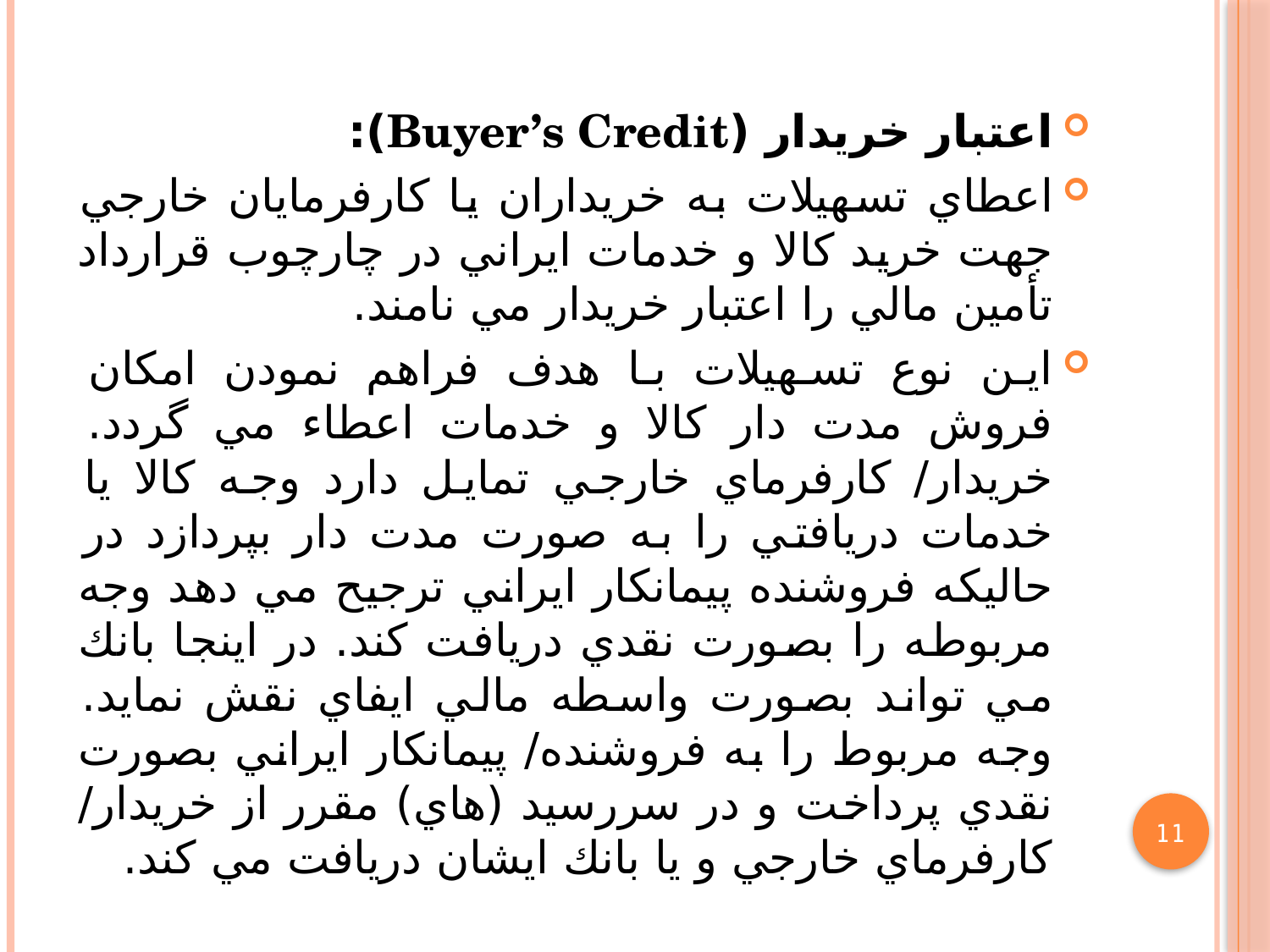

اعتبار خريدار (Buyer’s Credit):
اعطاي تسهيلات به خريداران يا كارفرمايان خارجي جهت خريد كالا و خدمات ايراني در چارچوب قرارداد تأمين مالي را اعتبار خريدار مي نامند.
اين نوع تسهيلات با هدف فراهم نمودن امكان فروش مدت دار كالا و خدمات اعطاء مي گردد. خريدار/ كارفرماي خارجي تمايل دارد وجه كالا يا خدمات دريافتي را به صورت مدت دار بپردازد در حاليكه فروشنده پيمانكار ايراني ترجيح مي دهد وجه مربوطه را بصورت نقدي دريافت كند. در اينجا بانك مي تواند بصورت واسطه مالي ايفاي نقش نمايد. وجه مربوط را به فروشنده/ پيمانكار ايراني بصورت نقدي پرداخت و در سررسيد (هاي) مقرر از خريدار/ كارفرماي خارجي و يا بانك ايشان دريافت مي كند.

11